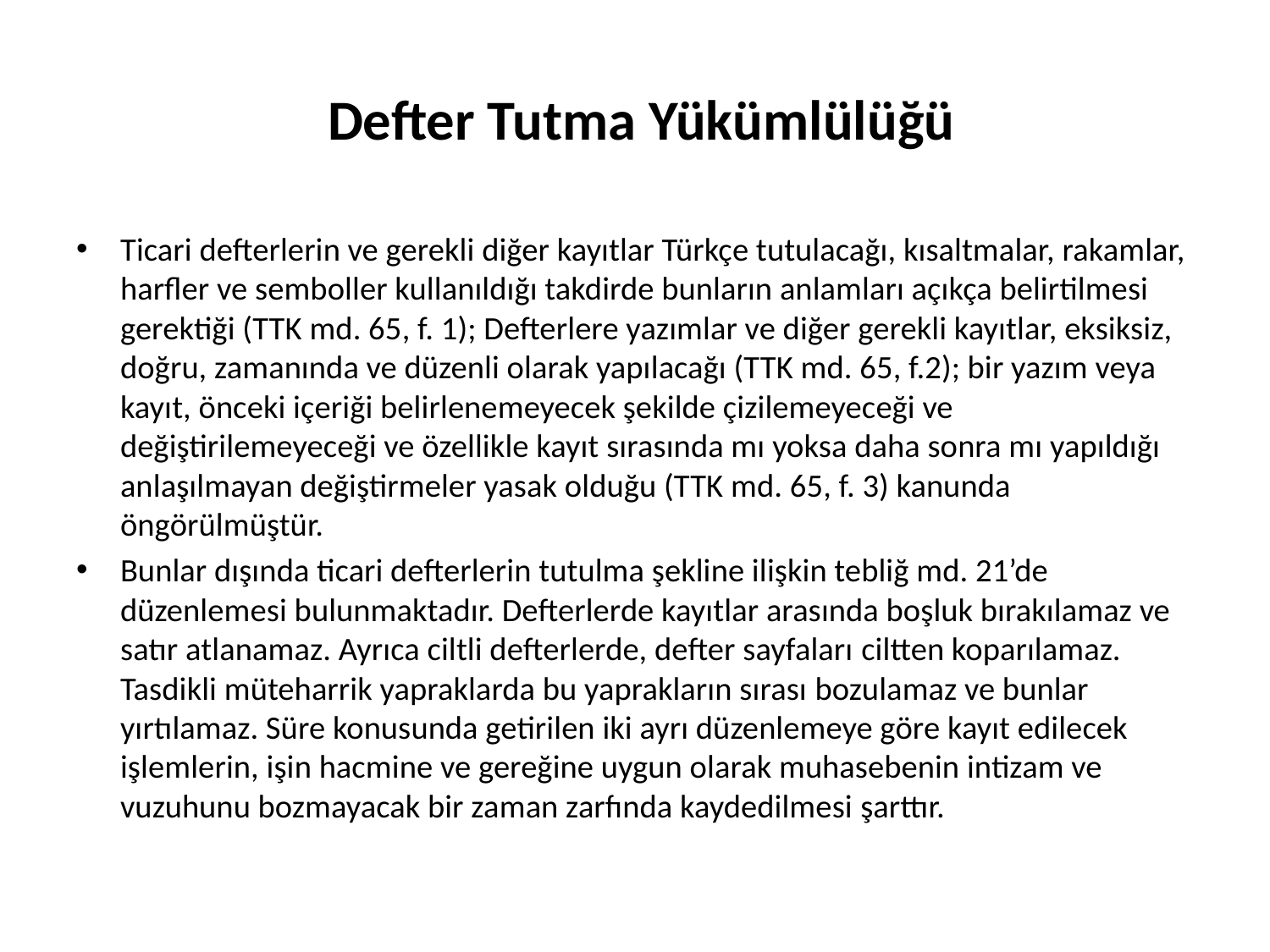

# Defter Tutma Yükümlülüğü
Ticari defterlerin ve gerekli diğer kayıtlar Türkçe tutulacağı, kısaltmalar, rakamlar, harfler ve semboller kullanıldığı takdirde bunların anlamları açıkça belirtilmesi gerektiği (TTK md. 65, f. 1); Defterlere yazımlar ve diğer gerekli kayıtlar, eksiksiz, doğru, zamanında ve düzenli olarak yapılacağı (TTK md. 65, f.2); bir yazım veya kayıt, önceki içeriği belirlenemeyecek şekilde çizilemeyeceği ve değiştirilemeyeceği ve özellikle kayıt sırasında mı yoksa daha sonra mı yapıldığı anlaşılmayan değiştirmeler yasak olduğu (TTK md. 65, f. 3) kanunda öngörülmüştür.
Bunlar dışında ticari defterlerin tutulma şekline ilişkin tebliğ md. 21’de düzenlemesi bulunmaktadır. Defterlerde kayıtlar arasında boşluk bırakılamaz ve satır atlanamaz. Ayrıca ciltli defterlerde, defter sayfaları ciltten koparılamaz. Tasdikli müteharrik yapraklarda bu yaprakların sırası bozulamaz ve bunlar yırtılamaz. Süre konusunda getirilen iki ayrı düzenlemeye göre kayıt edilecek işlemlerin, işin hacmine ve gereğine uygun olarak muhasebenin intizam ve vuzuhunu bozmayacak bir zaman zarfında kaydedilmesi şarttır.